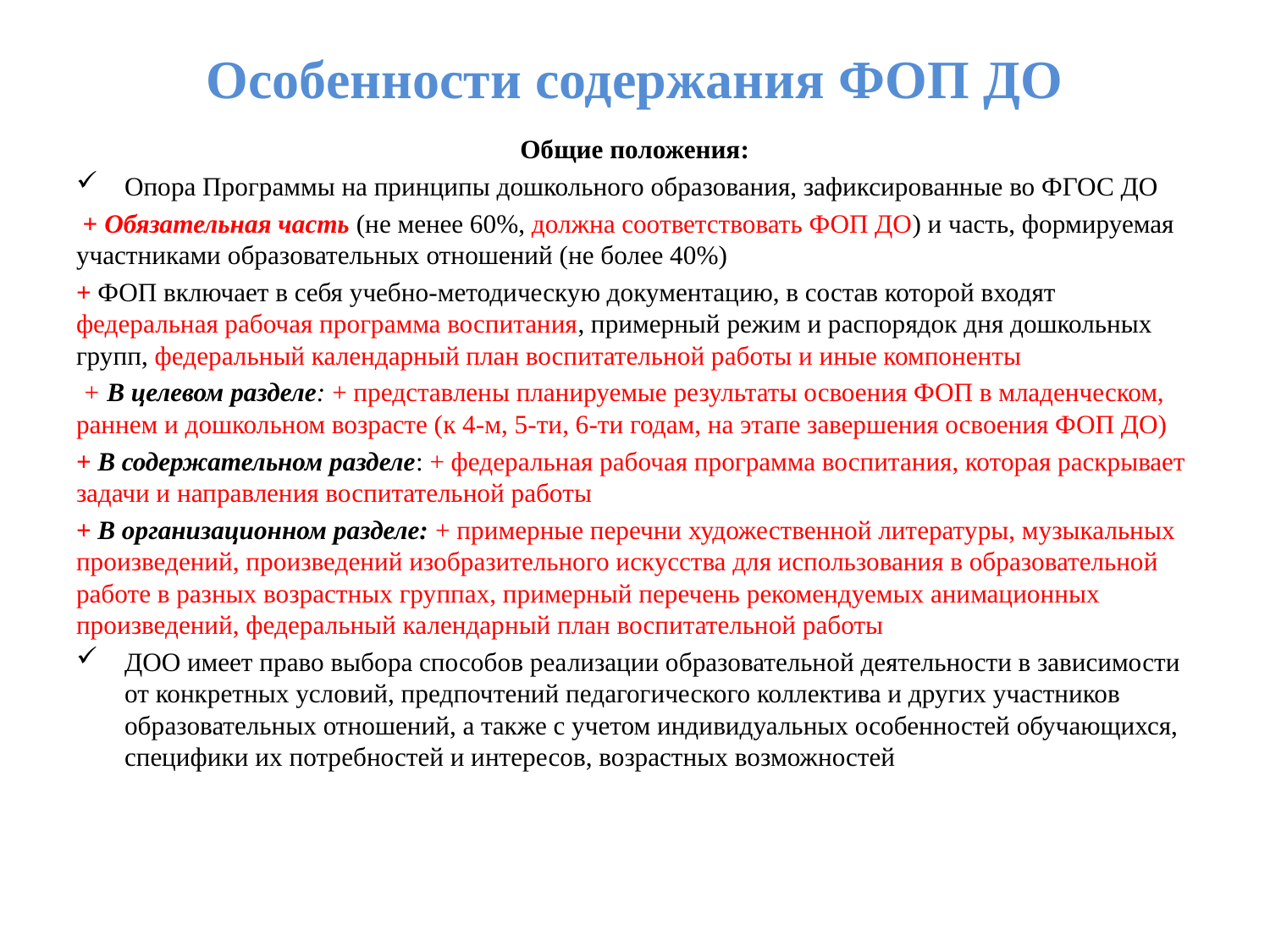

# Особенности содержания ФОП ДО
Общие положения:
Опора Программы на принципы дошкольного образования, зафиксированные во ФГОС ДО
 + Обязательная часть (не менее 60%, должна соответствовать ФОП ДО) и часть, формируемая участниками образовательных отношений (не более 40%)
+ ФОП включает в себя учебно-методическую документацию, в состав которой входят федеральная рабочая программа воспитания, примерный режим и распорядок дня дошкольных групп, федеральный календарный план воспитательной работы и иные компоненты
 + В целевом разделе: + представлены планируемые результаты освоения ФОП в младенческом, раннем и дошкольном возрасте (к 4-м, 5-ти, 6-ти годам, на этапе завершения освоения ФОП ДО)
+ В содержательном разделе: + федеральная рабочая программа воспитания, которая раскрывает задачи и направления воспитательной работы
+ В организационном разделе: + примерные перечни художественной литературы, музыкальных произведений, произведений изобразительного искусства для использования в образовательной работе в разных возрастных группах, примерный перечень рекомендуемых анимационных произведений, федеральный календарный план воспитательной работы
ДОО имеет право выбора способов реализации образовательной деятельности в зависимости от конкретных условий, предпочтений педагогического коллектива и других участников образовательных отношений, а также с учетом индивидуальных особенностей обучающихся, специфики их потребностей и интересов, возрастных возможностей